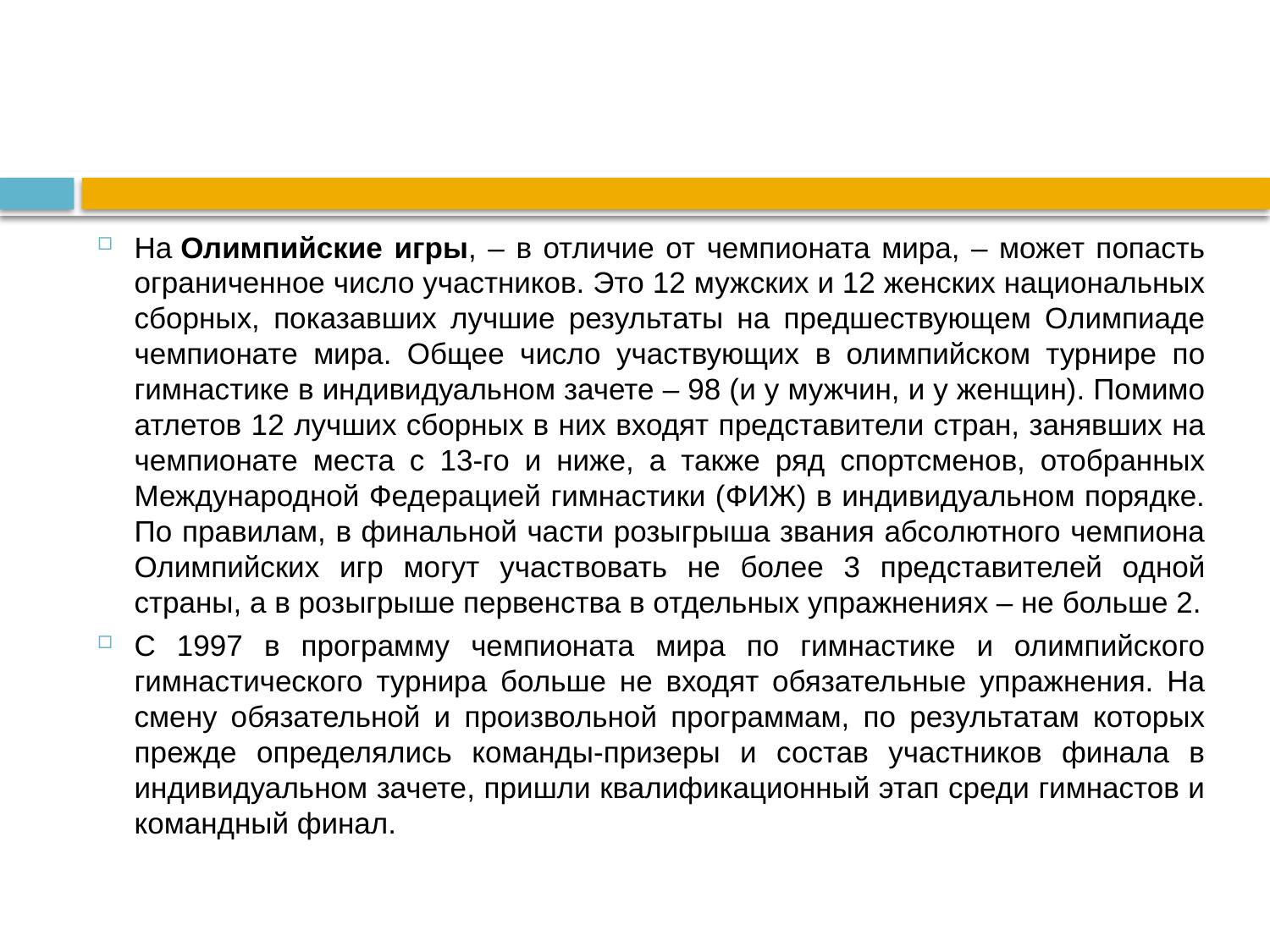

#
На Олимпийские игры, – в отличие от чемпионата мира, – может попасть ограниченное число участников. Это 12 мужских и 12 женских национальных сборных, показавших лучшие результаты на предшествующем Олимпиаде чемпионате мира. Общее число участвующих в олимпийском турнире по гимнастике в индивидуальном зачете – 98 (и у мужчин, и у женщин). Помимо атлетов 12 лучших сборных в них входят представители стран, занявших на чемпионате места с 13-го и ниже, а также ряд спортсменов, отобранных Международной Федерацией гимнастики (ФИЖ) в индивидуальном порядке. По правилам, в финальной части розыгрыша звания абсолютного чемпиона Олимпийских игр могут участвовать не более 3 представителей одной страны, а в розыгрыше первенства в отдельных упражнениях – не больше 2.
С 1997 в программу чемпионата мира по гимнастике и олимпийского гимнастического турнира больше не входят обязательные упражнения. На смену обязательной и произвольной программам, по результатам которых прежде определялись команды-призеры и состав участников финала в индивидуальном зачете, пришли квалификационный этап среди гимнастов и командный финал.